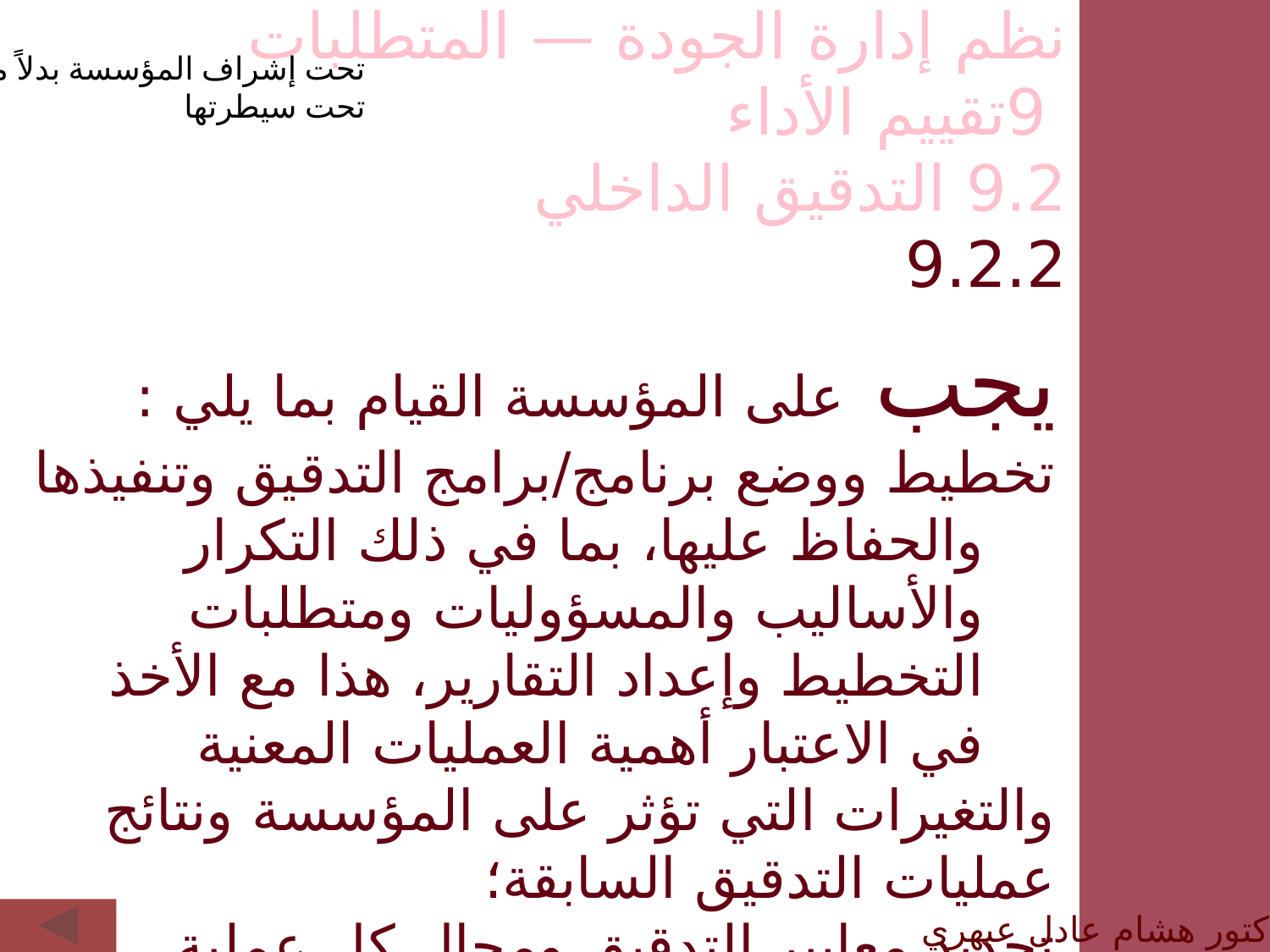

نظم إدارة الجودة — المتطلبات
 9تقييم الأداء
9.2 التدقيق الداخلي
9.2.2
تحت إشراف المؤسسة بدلاً من
تحت سيطرتها
يجب على المؤسسة القيام بما يلي :
تخطيط ووضع برنامج/برامج التدقيق وتنفيذها والحفاظ عليها، بما في ذلك التكرار والأساليب والمسؤوليات ومتطلبات التخطيط وإعداد التقارير، هذا مع الأخذ في الاعتبار أهمية العمليات المعنية
والتغيرات التي تؤثر على المؤسسة ونتائج عمليات التدقيق السابقة؛
تحديد معايير التدقيق ومجال كل عملية تدقيق؛

الدكتور هشام عادل عبهري